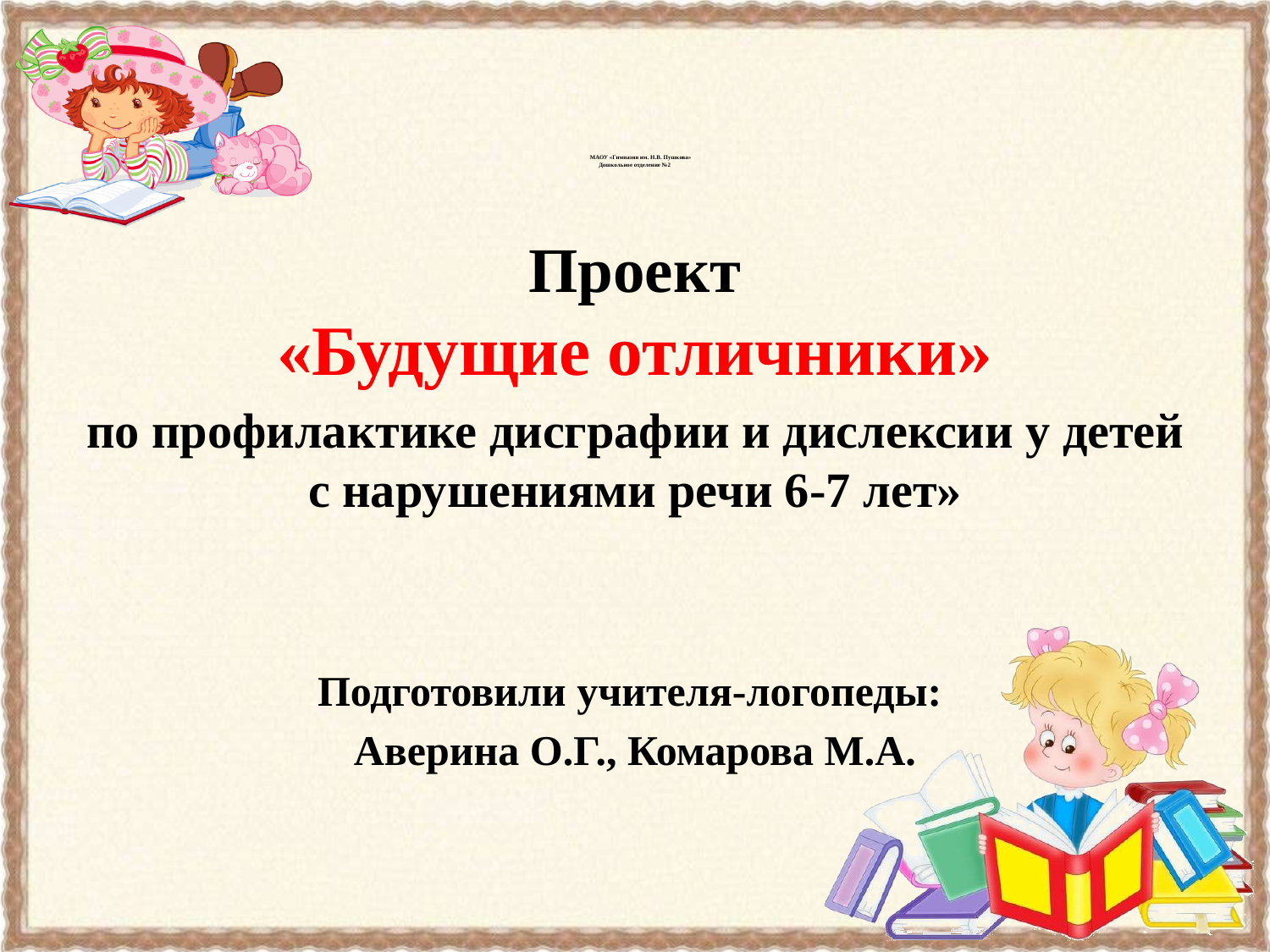

# МАОУ «Гимназия им. Н.В. Пушкова» Дошкольное отделение №2
Проект
«Будущие отличники»
по профилактике дисграфии и дислексии у детей с нарушениями речи 6-7 лет»

Подготовили учителя-логопеды:
  Аверина О.Г., Комарова М.А.